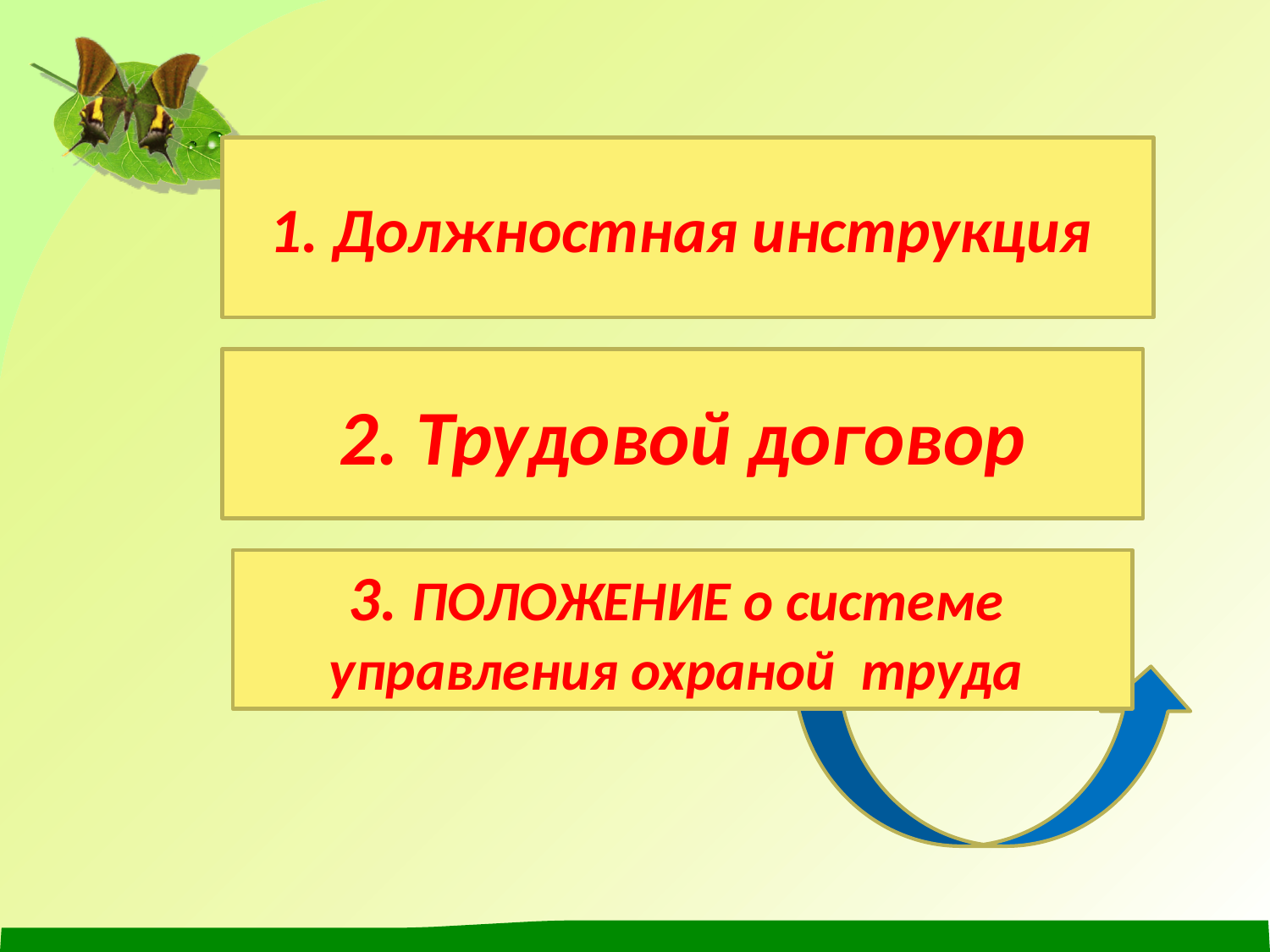

1. Должностная инструкция
#
2. Трудовой договор
3. ПОЛОЖЕНИЕ о системе  управления охраной  труда